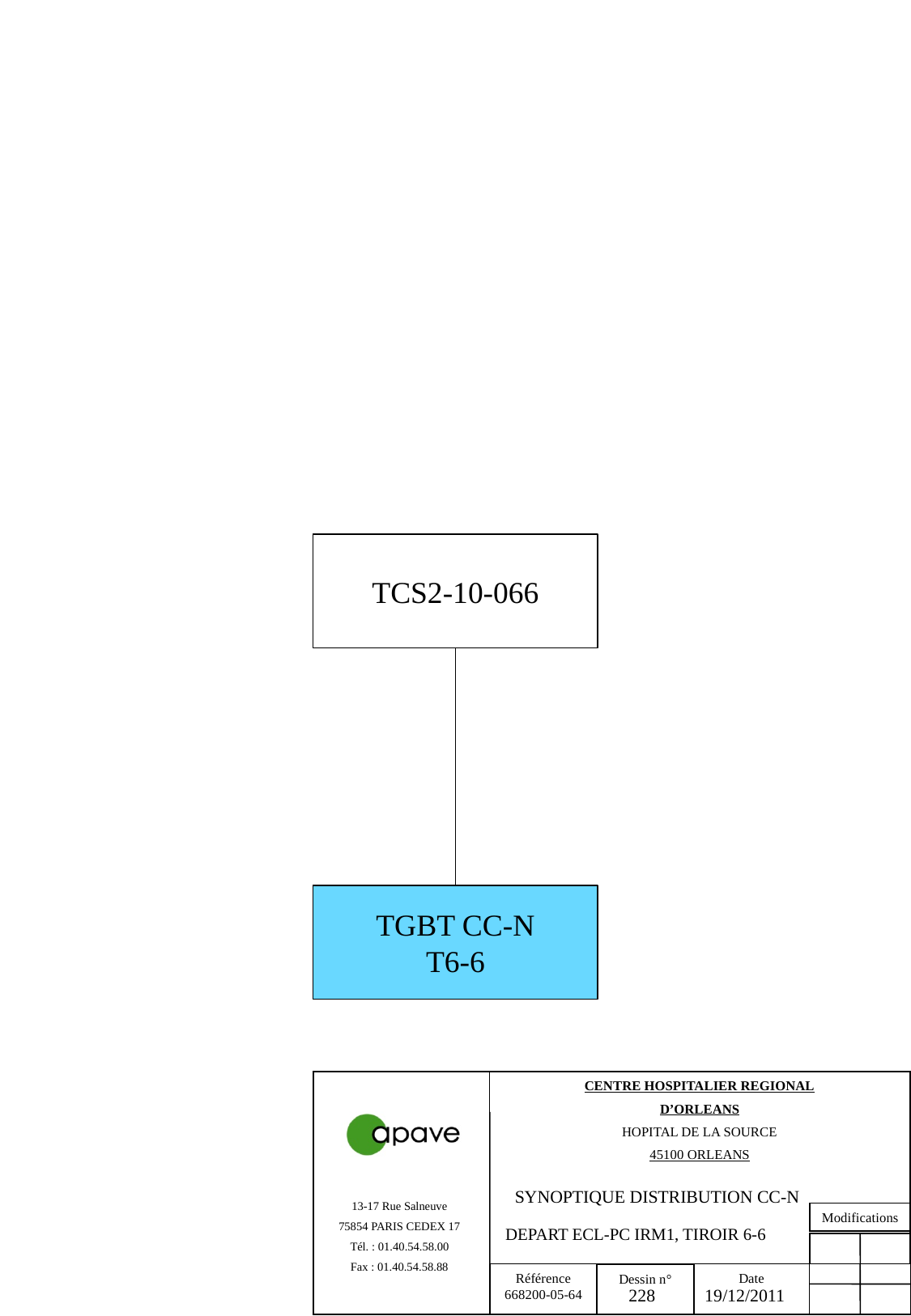

TCS2-10-066
TGBT CC-N
T6-6
SYNOPTIQUE DISTRIBUTION CC-N
DEPART ECL-PC IRM1, TIROIR 6-6
228
19/12/2011